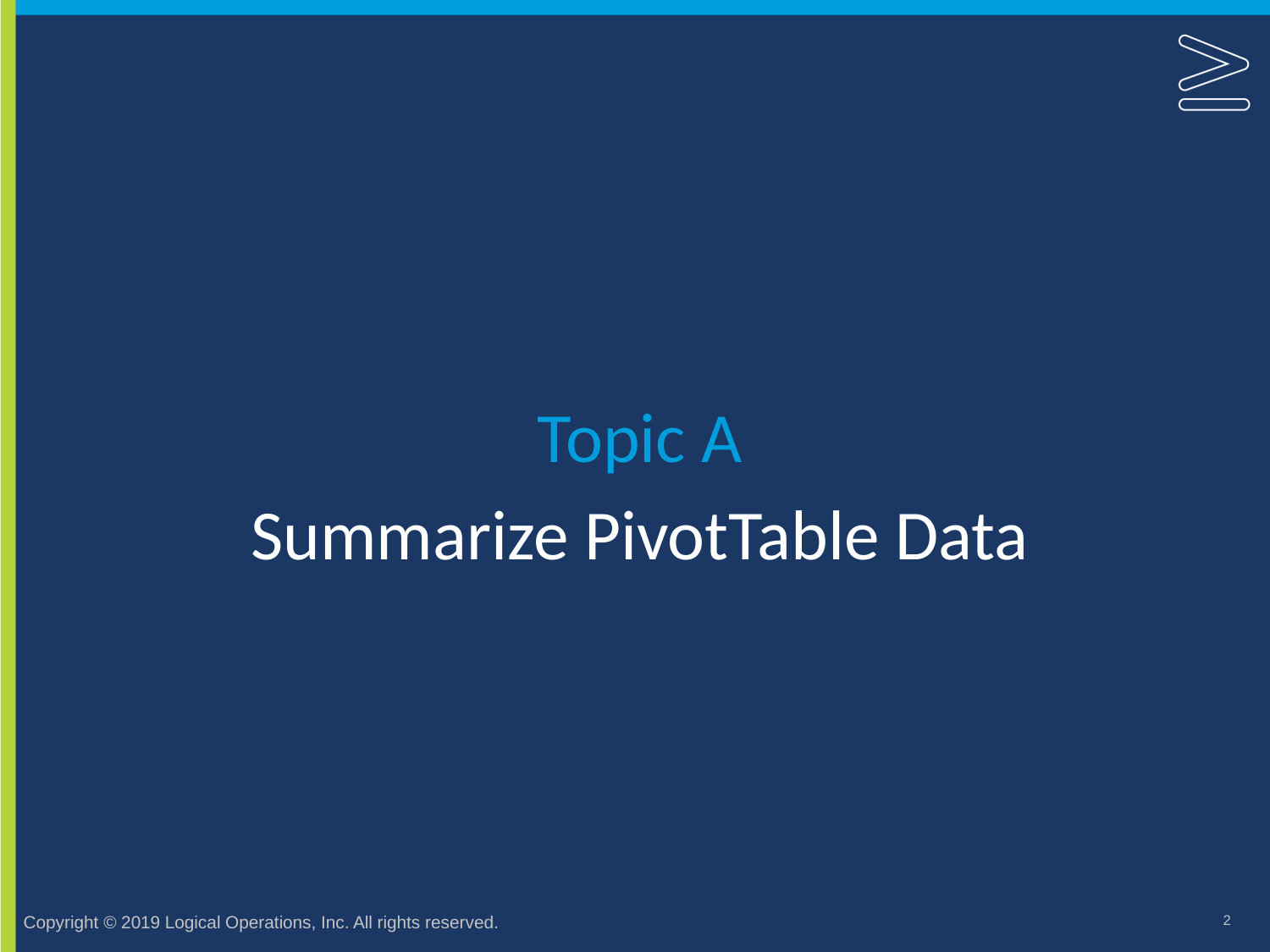

Topic A
# Summarize PivotTable Data
2